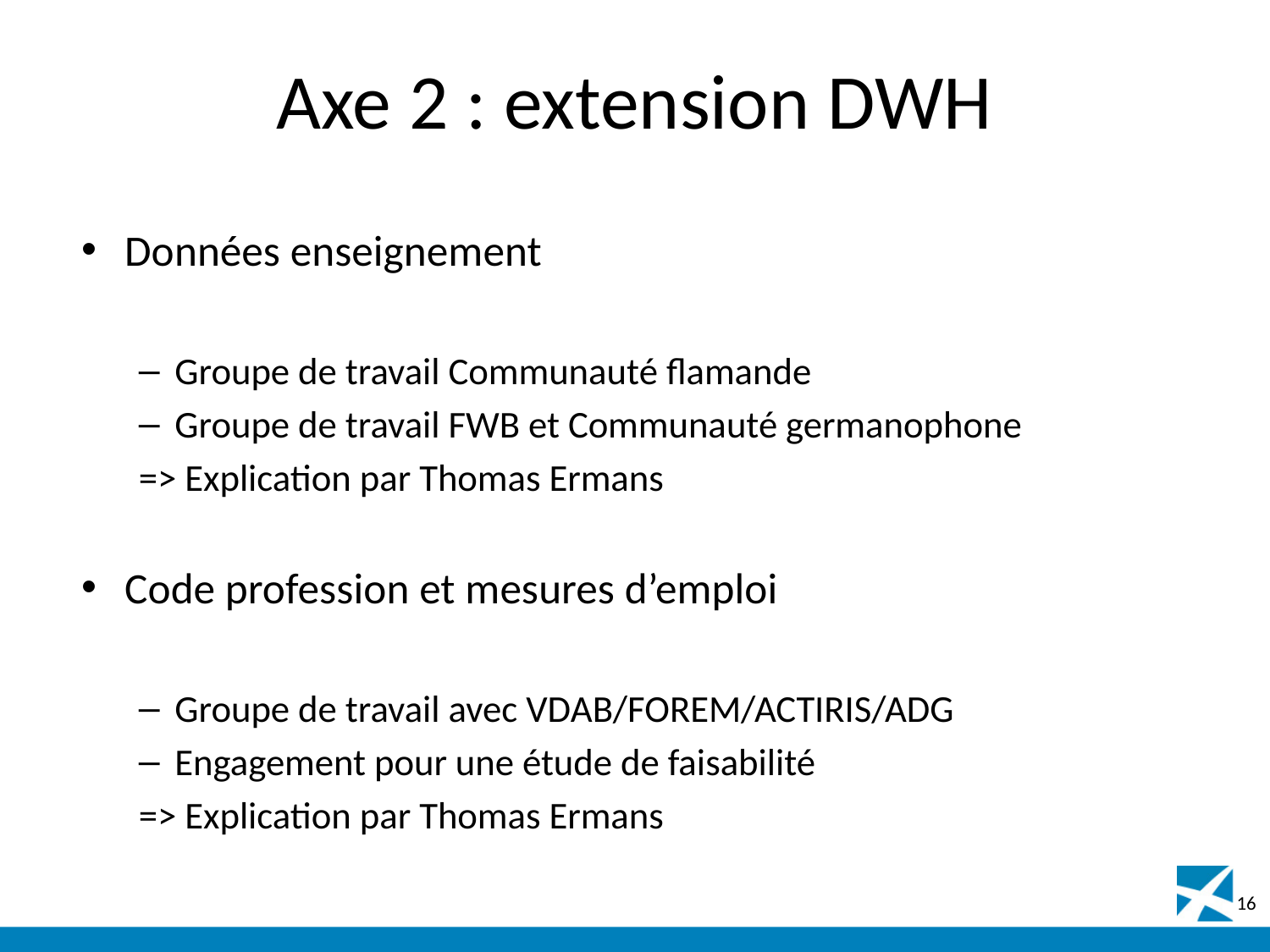

# Axe 2 : extension DWH
Données enseignement

Groupe de travail Communauté flamande
Groupe de travail FWB et Communauté germanophone
=> Explication par Thomas Ermans

Code profession et mesures d’emploi

Groupe de travail avec VDAB/FOREM/ACTIRIS/ADG
Engagement pour une étude de faisabilité
=> Explication par Thomas Ermans